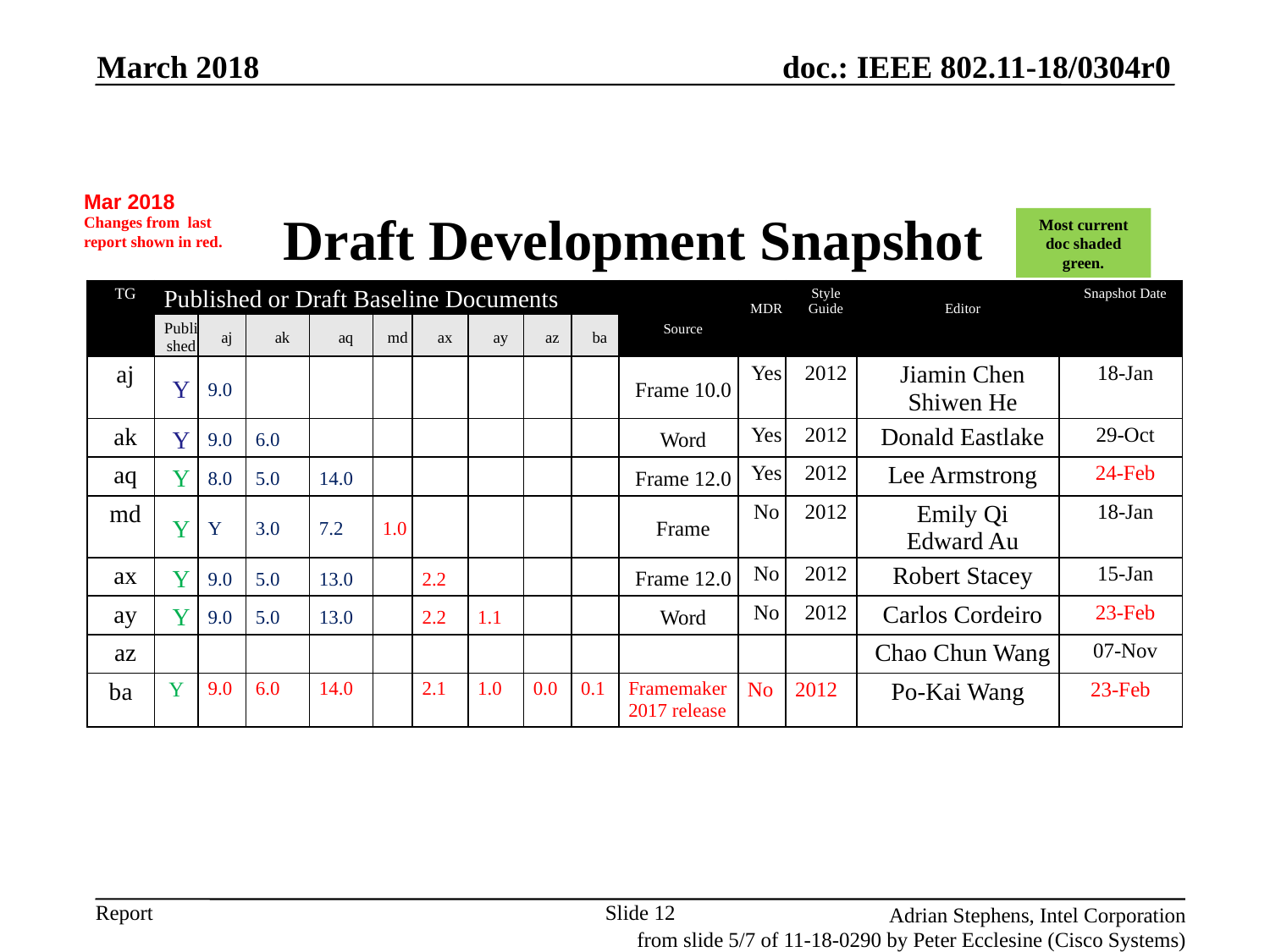

March 2018
Mar 2018
# Draft Development Snapshot
Changes from  last report shown in red.
Most current doc shaded green.
| TG | Published or Draft Baseline Documents |  |  |  |  |  |  |  |  | Source | MDR | Style Guide | Editor | Snapshot Date |
| --- | --- | --- | --- | --- | --- | --- | --- | --- | --- | --- | --- | --- | --- | --- |
|  | Published | aj | ak | aq | md | ax | ay | az | ba |  |  |  |  |  |
| aj | Y | 9.0 |  |  |  |  |  |  |  | Frame 10.0 | Yes | 2012 | Jiamin Chen Shiwen He | 18-Jan |
| ak | Y | 9.0 | 6.0 |  |  |  |  |  |  | Word | Yes | 2012 | Donald Eastlake | 29-Oct |
| aq | Y | 8.0 | 5.0 | 14.0 |  |  |  |  |  | Frame 12.0 | Yes | 2012 | Lee Armstrong | 24-Feb |
| md | Y | Y | 3.0 | 7.2 | 1.0 |  |  |  |  | Frame | No | 2012 | Emily Qi Edward Au | 18-Jan |
| ax | Y | 9.0 | 5.0 | 13.0 |  | 2.2 |  |  |  | Frame 12.0 | No | 2012 | Robert Stacey | 15-Jan |
| ay | Y | 9.0 | 5.0 | 13.0 |  | 2.2 | 1.1 |  |  | Word | No | 2012 | Carlos Cordeiro | 23-Feb |
| az |  |  |  |  |  |  |  |  |  |  |  |  | Chao Chun Wang | 07-Nov |
| ba | Y | 9.0 | 6.0 | 14.0 |  | 2.1 | 1.0 | 0.0 | 0.1 | Framemaker 2017 release | No | 2012 | Po-Kai Wang | 23-Feb |
Slide 12
Adrian Stephens, Intel Corporation
from slide 5/7 of 11-18-0290 by Peter Ecclesine (Cisco Systems)